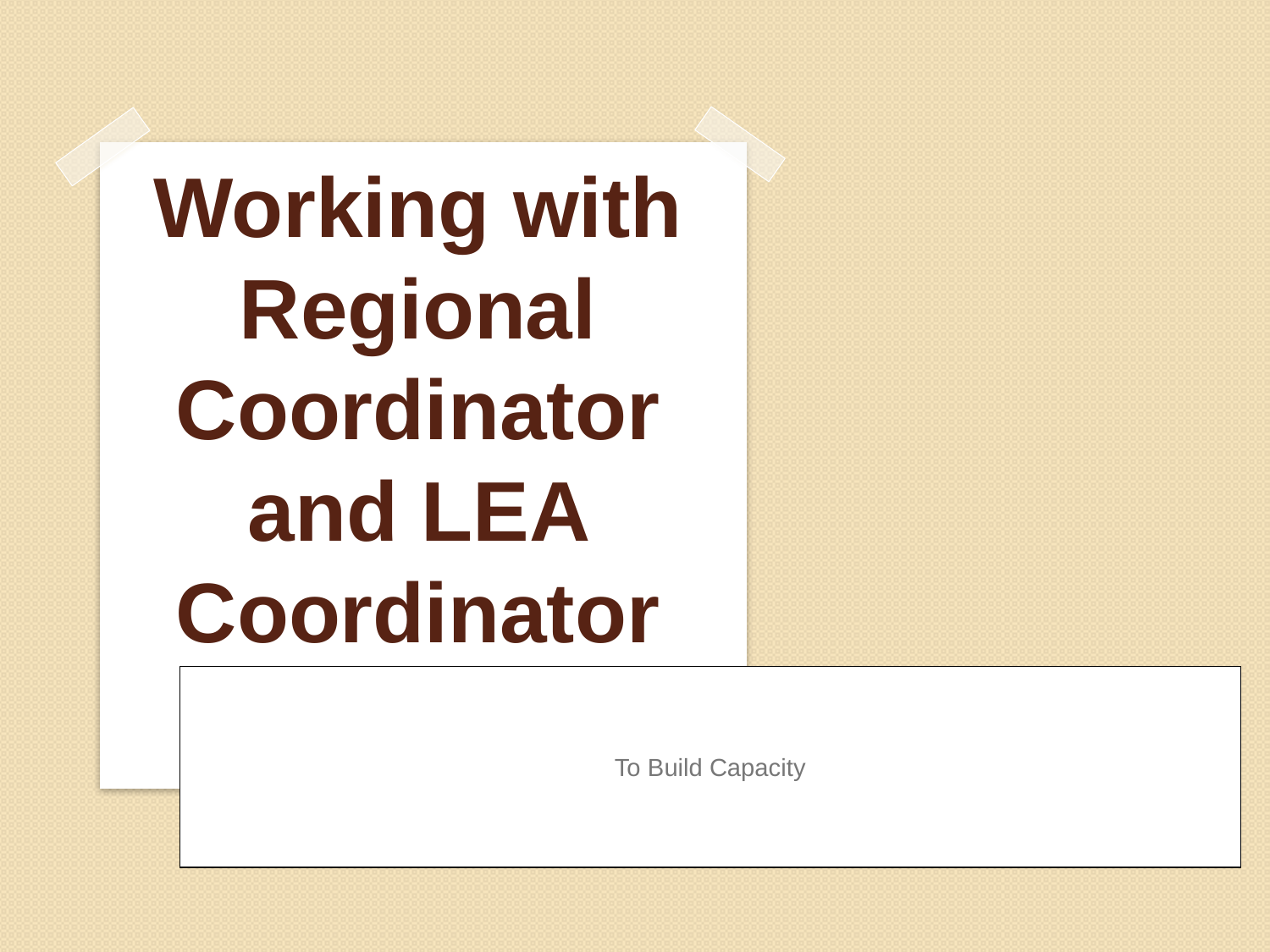

Working with Regional Coordinator and LEA Coordinator
To Build Capacity